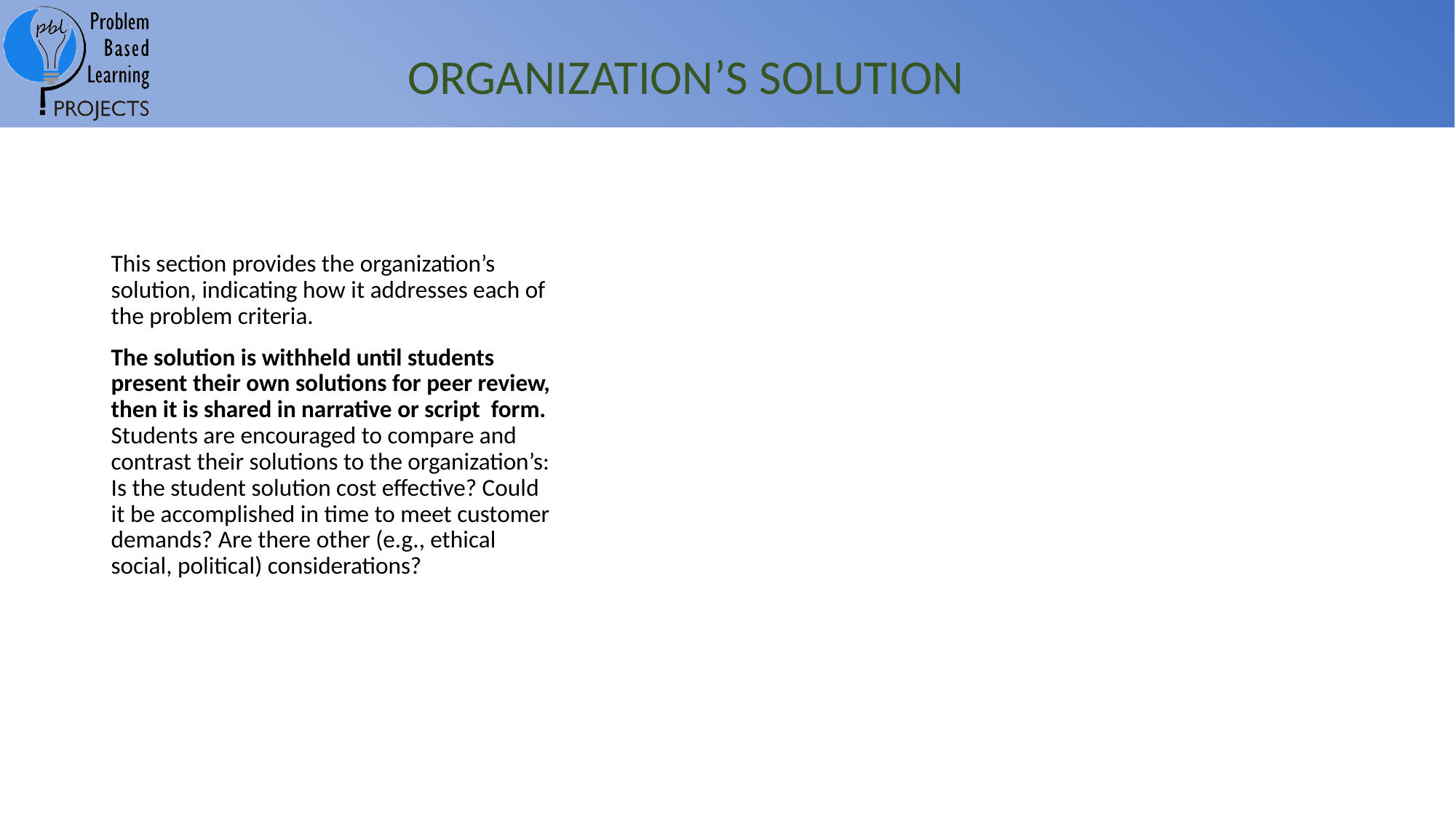

# ORGANIZATION’S SOLUTION

This section provides the organization’s solution, indicating how it addresses each of the problem criteria.
The solution is withheld until students present their own solutions for peer review, then it is shared in narrative or script  form.  Students are encouraged to compare and contrast their solutions to the organization’s: Is the student solution cost effective? Could it be accomplished in time to meet customer demands? Are there other (e.g., ethical social, political) considerations?